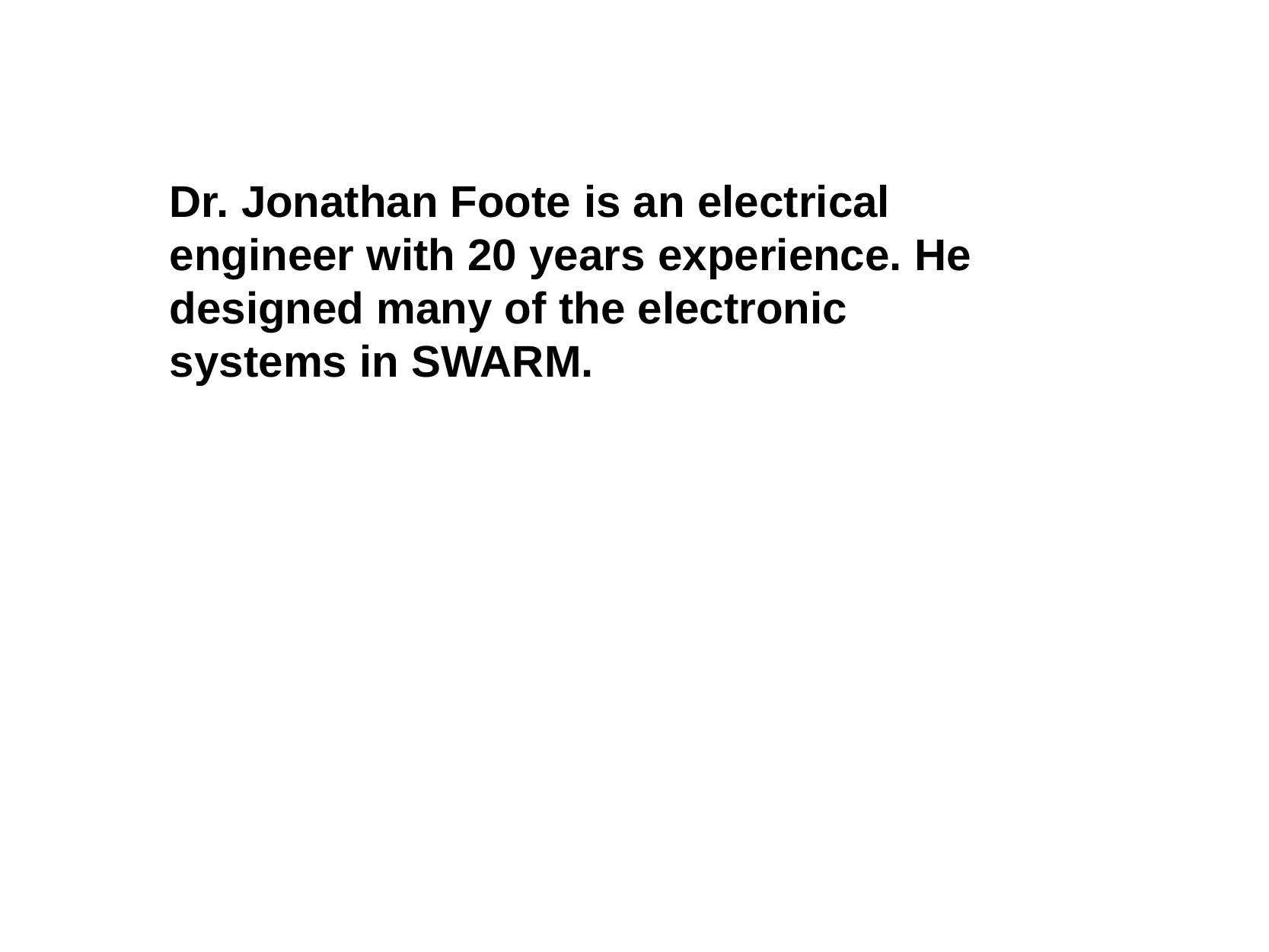

Dr. Jonathan Foote is an electrical engineer with 20 years experience. He designed many of the electronic systems in SWARM.